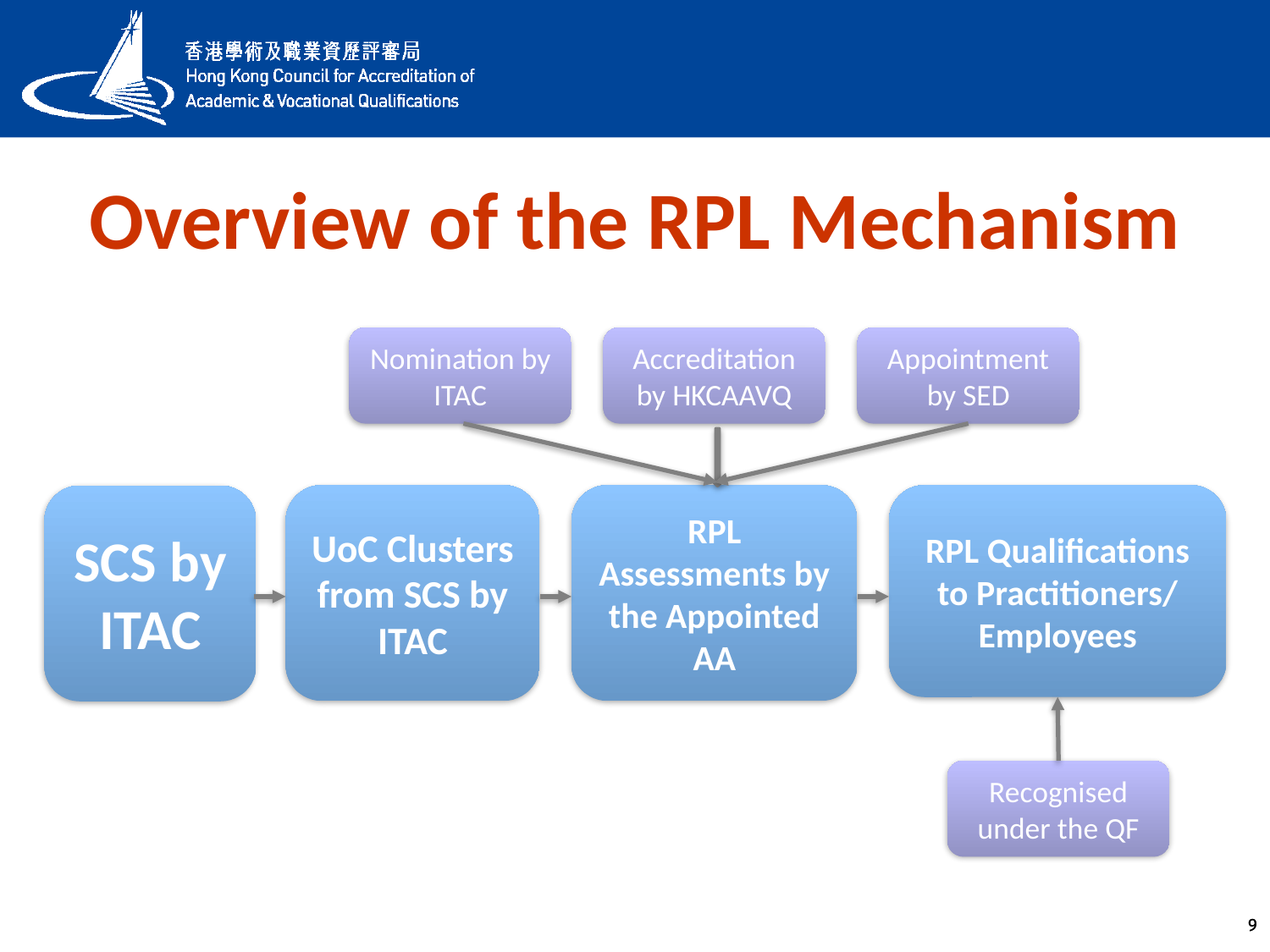

# Overview of the RPL Mechanism
Nomination by ITAC
Accreditation by HKCAAVQ
Appointment by SED

UoC Clusters from SCS by ITAC
RPL Assessments by the Appointed AA
RPL Qualifications to Practitioners/
Employees
SCS by ITAC
Recognised under the QF
9
9